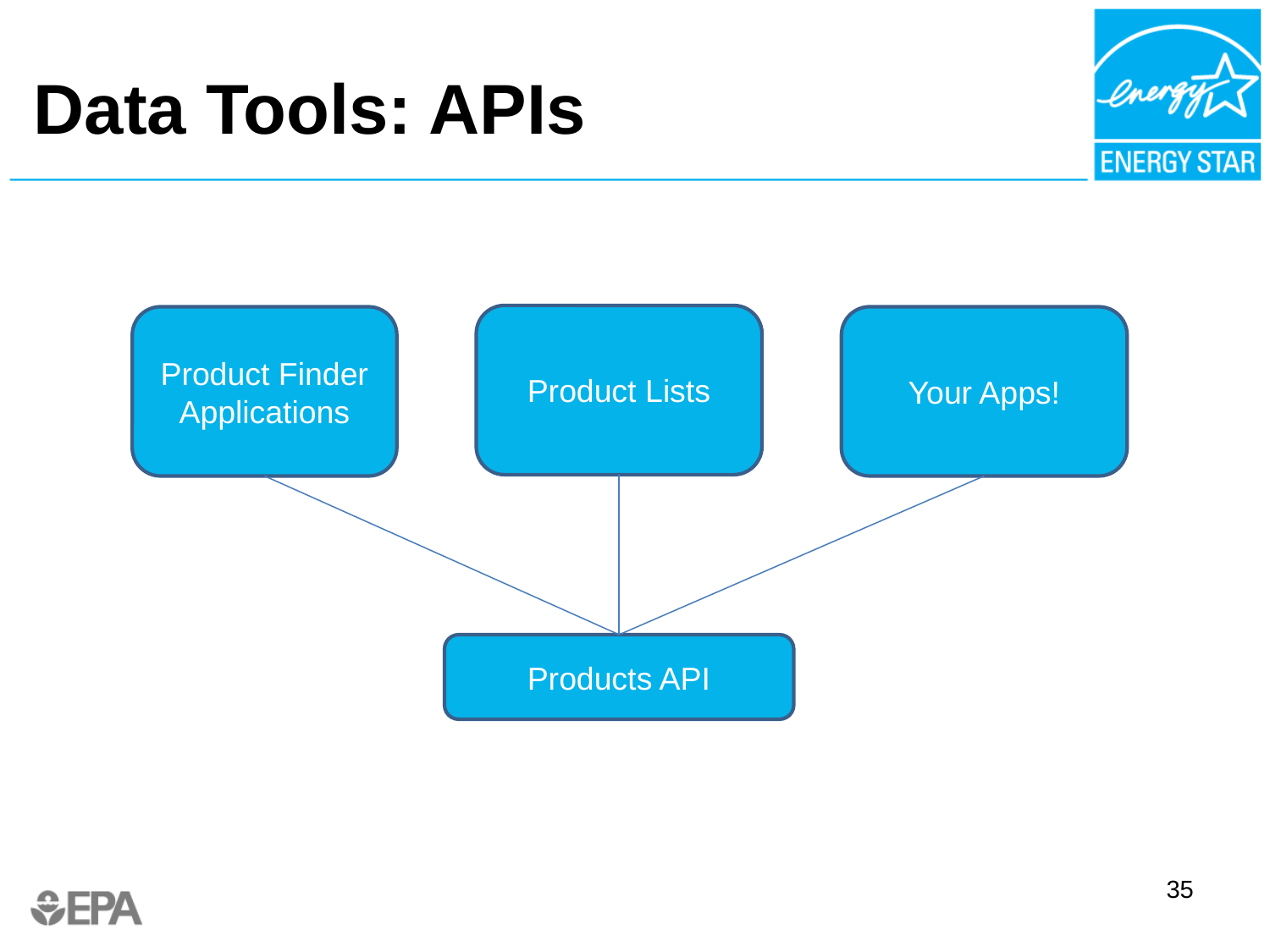

# Data Tools: APIs
Product Lists
Product Finder Applications
Your Apps!
Products API
35